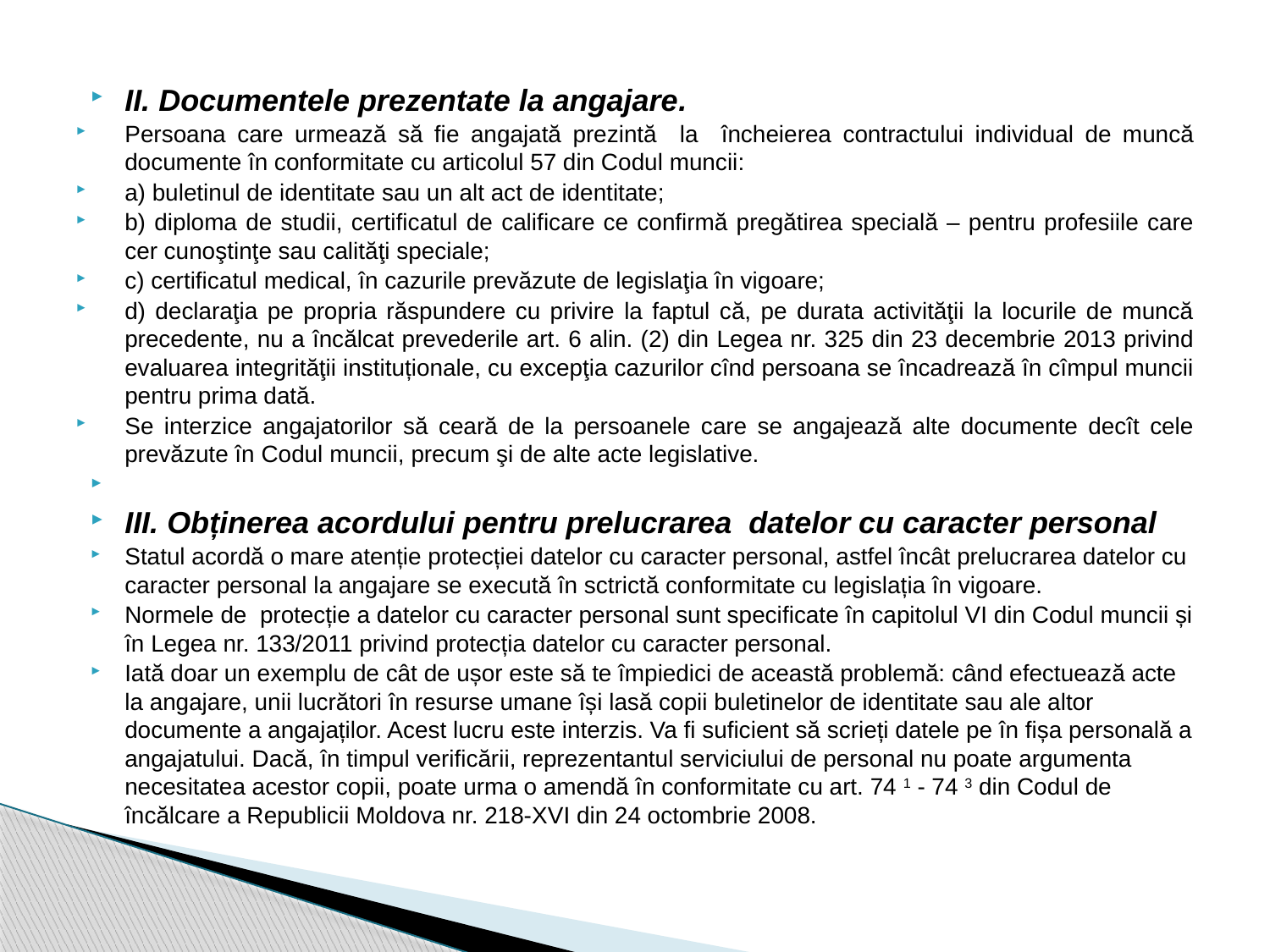

II. Documentele prezentate la angajare.
Persoana care urmează să fie angajată prezintă  la  încheierea contractului individual de muncă documente în conformitate cu articolul 57 din Codul muncii:
a) buletinul de identitate sau un alt act de identitate;
b) diploma de studii, certificatul de calificare ce confirmă pregătirea specială – pentru profesiile care cer cunoştinţe sau calităţi speciale;
c) certificatul medical, în cazurile prevăzute de legislaţia în vigoare;
d) declaraţia pe propria răspundere cu privire la faptul că, pe durata activităţii la locurile de muncă precedente, nu a încălcat prevederile art. 6 alin. (2) din Legea nr. 325 din 23 decembrie 2013 privind evaluarea integrităţii instituționale, cu excepţia cazurilor cînd persoana se încadrează în cîmpul muncii pentru prima dată.
Se interzice angajatorilor să ceară de la persoanele care se angajează alte documente decît cele prevăzute în Codul muncii, precum şi de alte acte legislative.

III. Obținerea acordului pentru prelucrarea  datelor cu caracter personal
Statul acordă o mare atenție protecției datelor cu caracter personal, astfel încât prelucrarea datelor cu caracter personal la angajare se execută în sctrictă conformitate cu legislația în vigoare.
Normele de  protecție a datelor cu caracter personal sunt specificate în capitolul VI din Codul muncii și în Legea nr. 133/2011 privind protecția datelor cu caracter personal.
Iată doar un exemplu de cât de ușor este să te împiedici de această problemă: când efectuează acte la angajare, unii lucrători în resurse umane își lasă copii buletinelor de identitate sau ale altor documente a angajaților. Acest lucru este interzis. Va fi suficient să scrieți datele pe în fișa personală a angajatului. Dacă, în timpul verificării, reprezentantul serviciului de personal nu poate argumenta necesitatea acestor copii, poate urma o amendă în conformitate cu art. 74 1 - 74 3 din Codul de încălcare a Republicii Moldova nr. 218-XVI din 24 octombrie 2008.